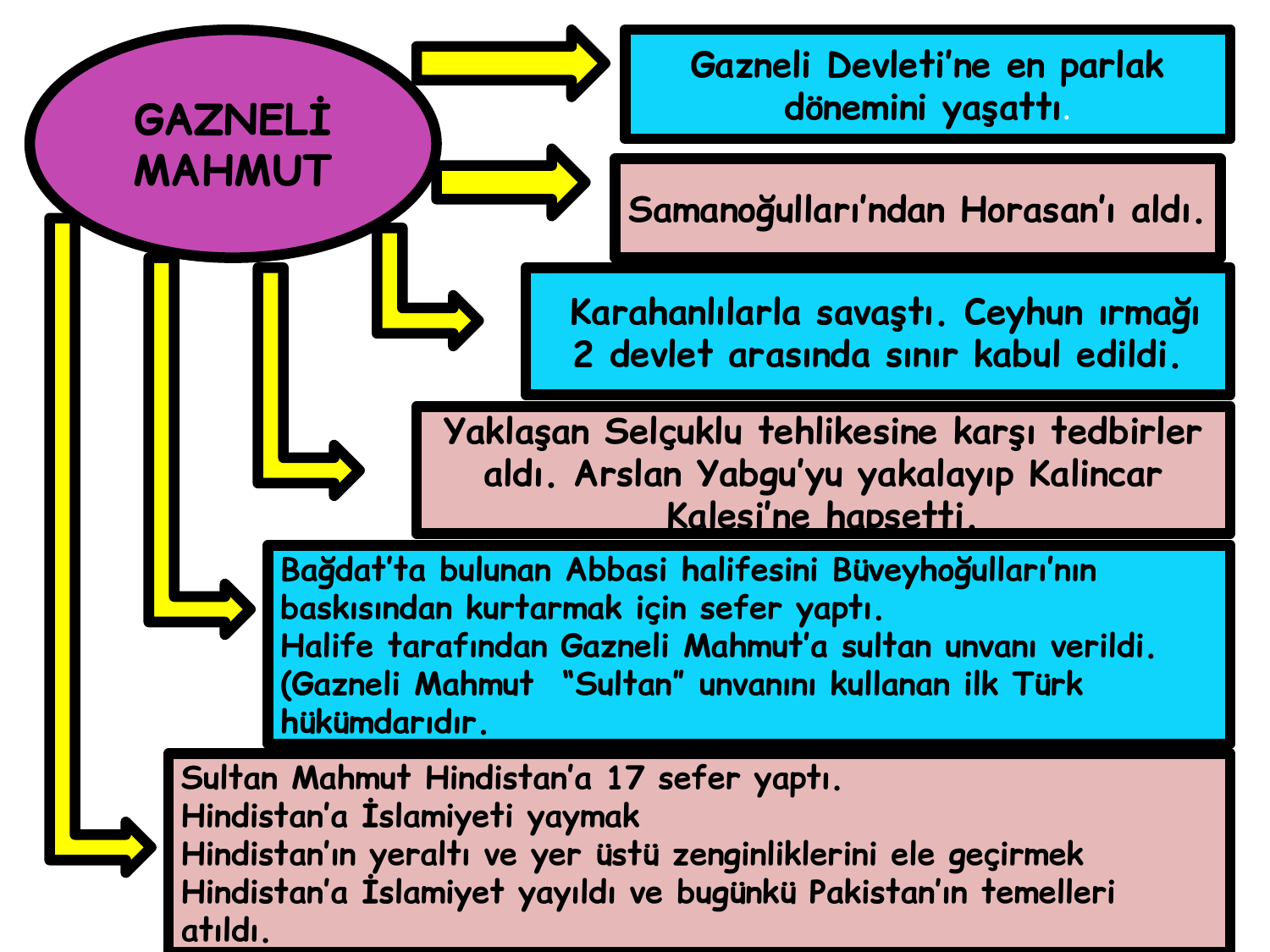

GAZNELİ MAHMUT

Gazneli Devleti’ne en parlak dönemini yaşattı.

Samanoğulları’ndan Horasan’ı aldı.

 Karahanlılarla savaştı. Ceyhun ırmağı 2 devlet arasında sınır kabul edildi.

Yaklaşan Selçuklu tehlikesine karşı tedbirler aldı. Arslan Yabgu’yu yakalayıp Kalincar Kalesi’ne hapsetti.

Bağdat’ta bulunan Abbasi halifesini Büveyhoğulları’nın baskısından kurtarmak için sefer yaptı.
Halife tarafından Gazneli Mahmut’a sultan unvanı verildi.  (Gazneli Mahmut  “Sultan” unvanını kullanan ilk Türk hükümdarıdır.

Sultan Mahmut Hindistan’a 17 sefer yaptı.
Hindistan’a İslamiyeti yaymak
Hindistan’ın yeraltı ve yer üstü zenginliklerini ele geçirmek
Hindistan’a İslamiyet yayıldı ve bugünkü Pakistan’ın temelleri atıldı.